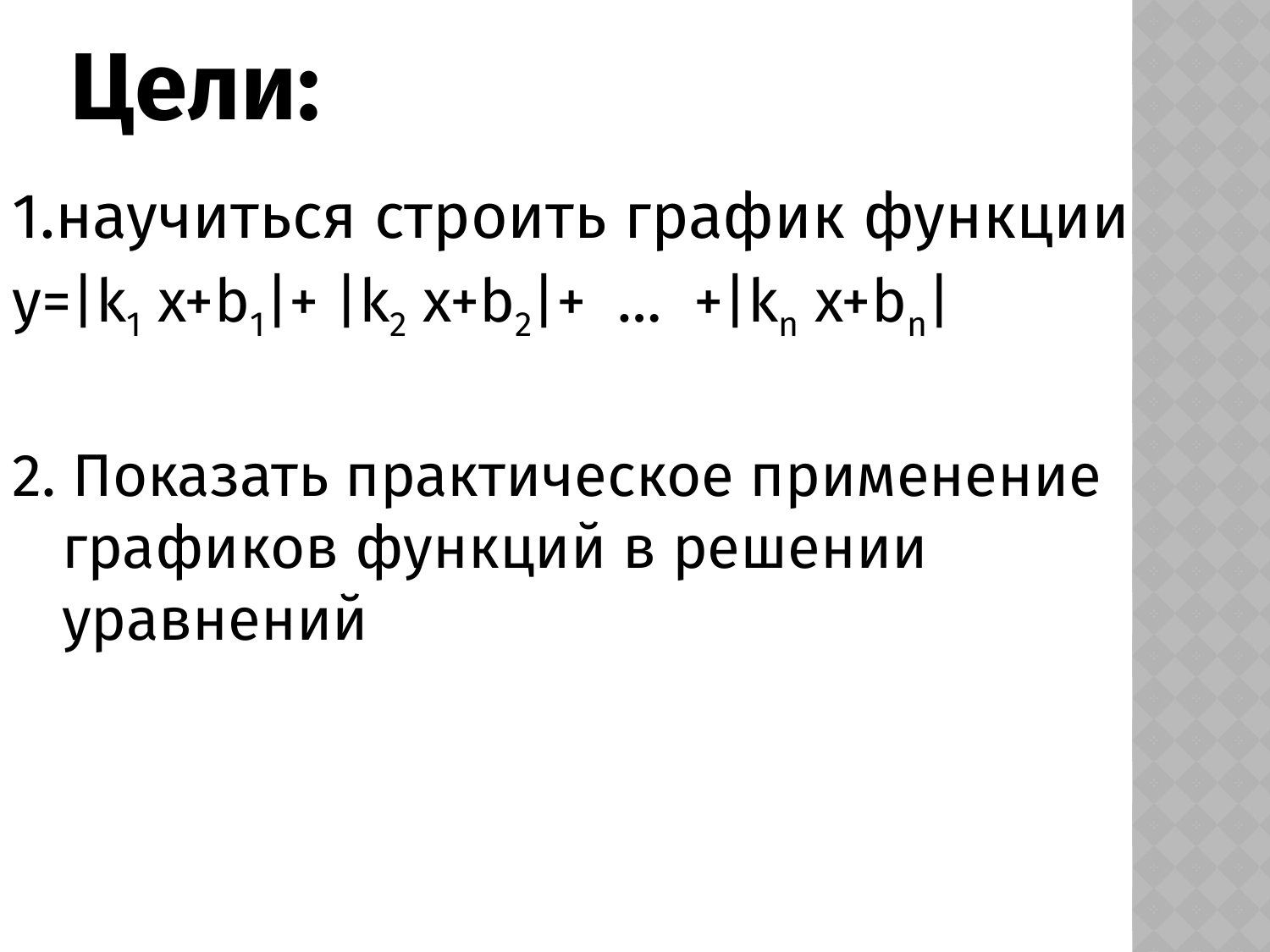

# Цели:
1.научиться строить график функции
y=|k1 x+b1|+ |k2 x+b2|+  …  +|kn x+bn|

2. Показать практическое применение графиков функций в решении уравнений